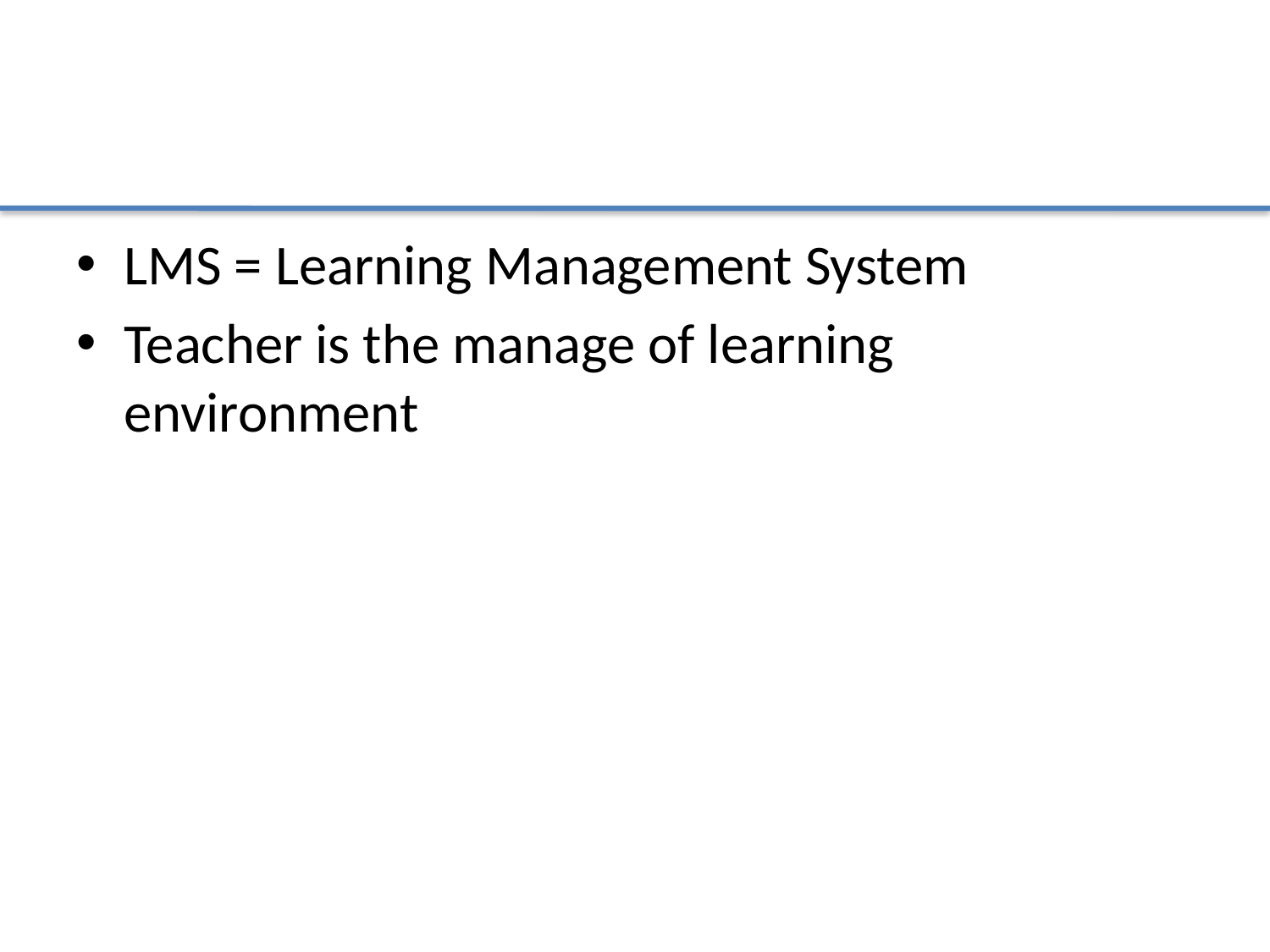

#
LMS = Learning Management System
Teacher is the manage of learning environment